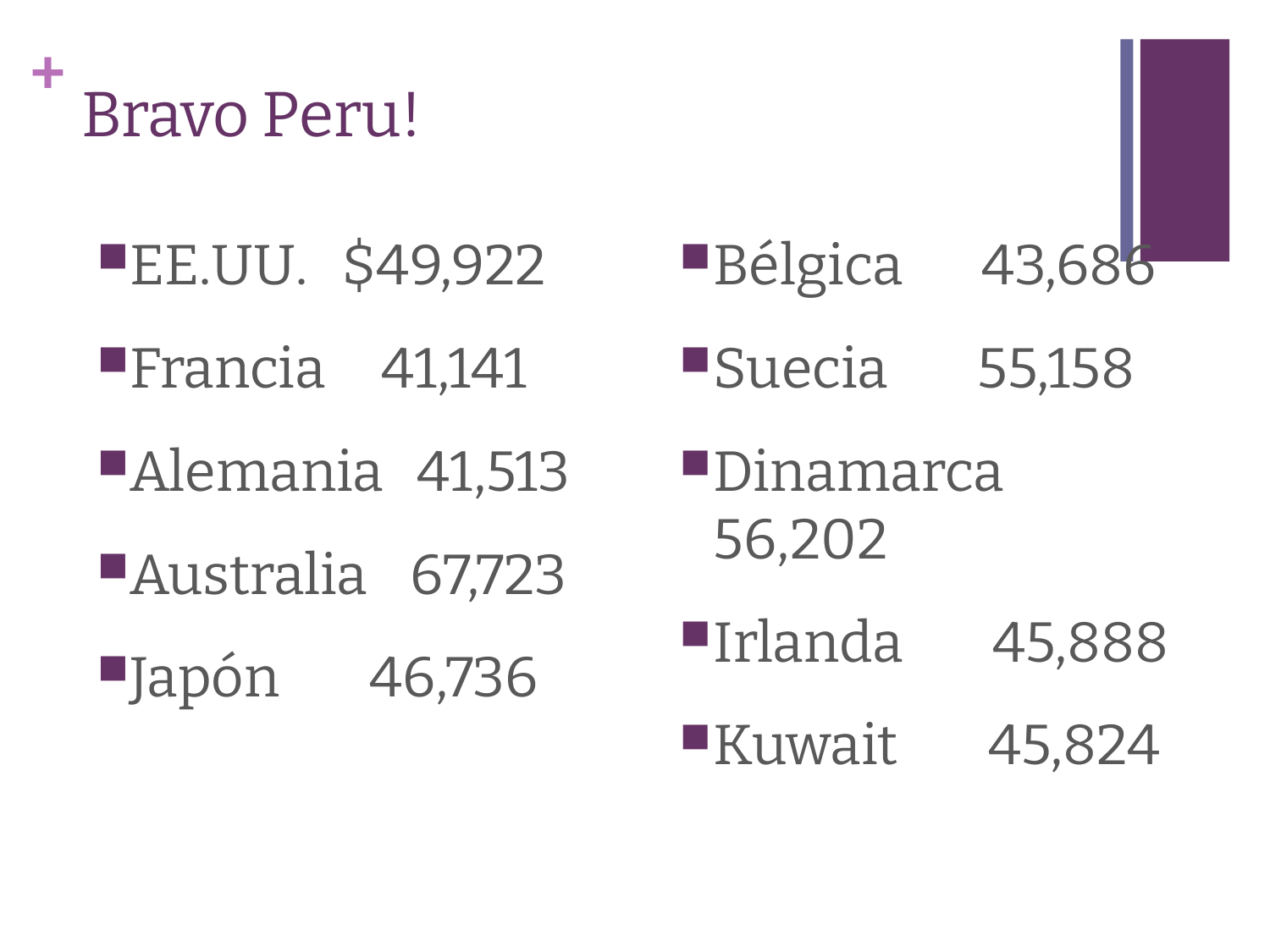

# Bravo Peru!
EE.UU.   $49,922
Francia     41,141
Alemania   41,513
Australia     67,723
Japón        46,736
Bélgica       43,686
Suecia        55,158
Dinamarca  56,202
Irlanda        45,888
Kuwait        45,824